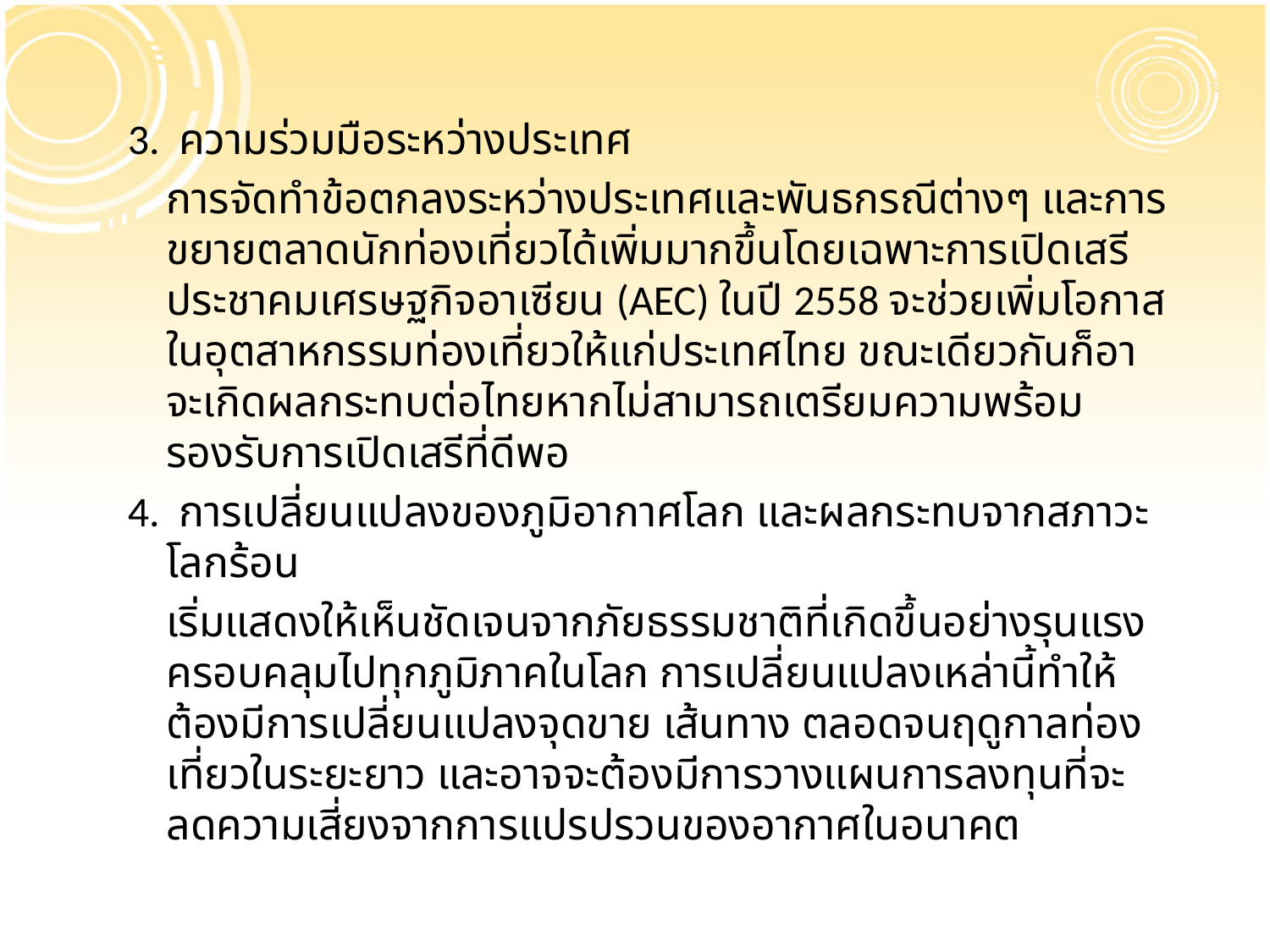

3.  ความร่วมมือระหว่างประเทศ
	การจัดทำข้อตกลงระหว่างประเทศและพันธกรณีต่างๆ และการขยายตลาดนักท่องเที่ยวได้เพิ่มมากขึ้นโดยเฉพาะการเปิดเสรีประชาคมเศรษฐกิจอาเซียน (AEC) ในปี 2558 จะช่วยเพิ่มโอกาสในอุตสาหกรรมท่องเที่ยวให้แก่ประเทศไทย ขณะเดียวกันก็อาจะเกิดผลกระทบต่อไทยหากไม่สามารถเตรียมความพร้อมรองรับการเปิดเสรีที่ดีพอ
4.  การเปลี่ยนแปลงของภูมิอากาศโลก และผลกระทบจากสภาวะโลกร้อน
	เริ่มแสดงให้เห็นชัดเจนจากภัยธรรมชาติที่เกิดขึ้นอย่างรุนแรงครอบคลุมไปทุกภูมิภาคในโลก การเปลี่ยนแปลงเหล่านี้ทำให้ต้องมีการเปลี่ยนแปลงจุดขาย เส้นทาง ตลอดจนฤดูกาลท่องเที่ยวในระยะยาว และอาจจะต้องมีการวางแผนการลงทุนที่จะลดความเสี่ยงจากการแปรปรวนของอากาศในอนาคต